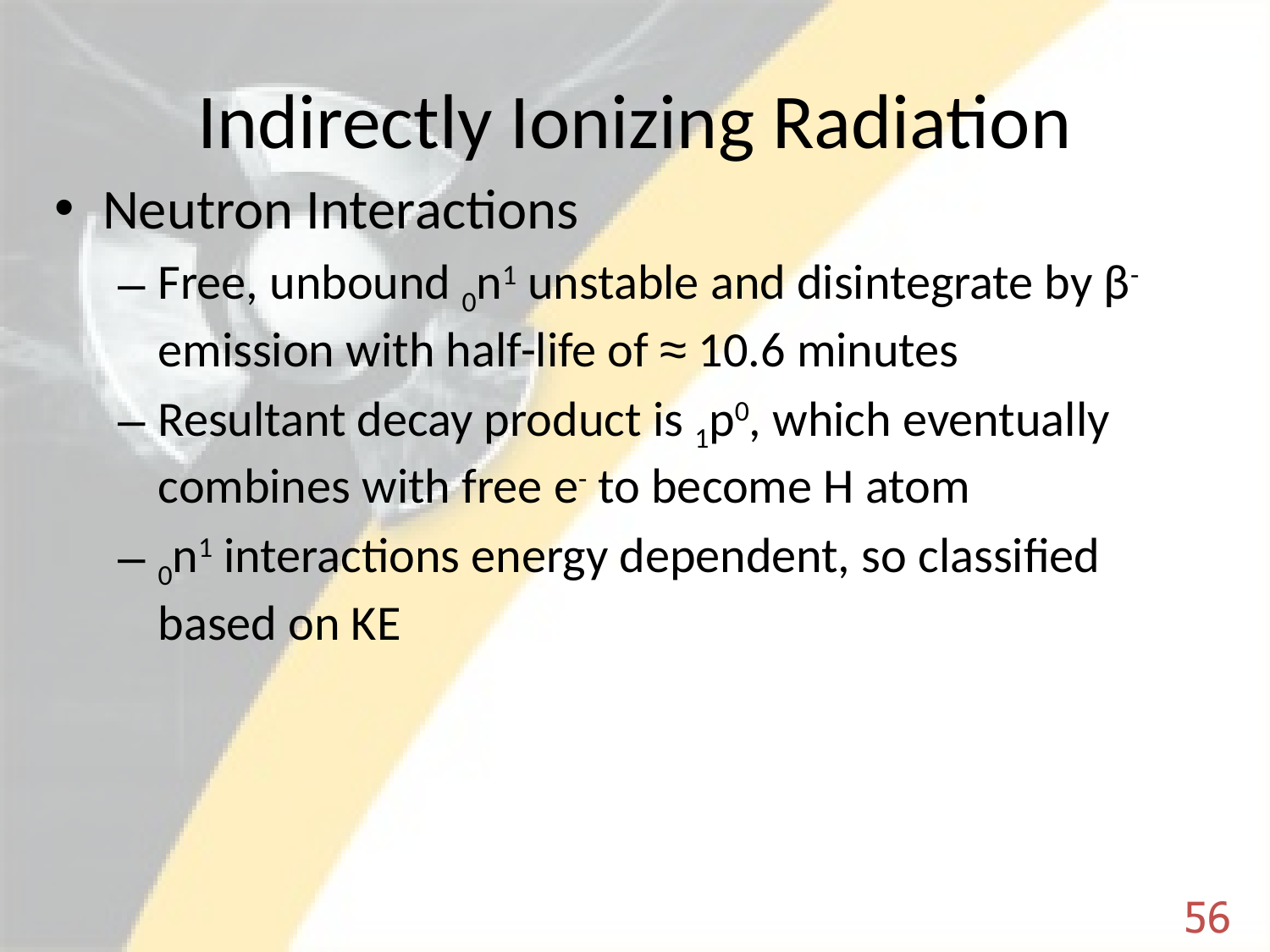

# Indirectly Ionizing Radiation
Neutron Interactions
Free, unbound 0n1 unstable and disintegrate by β- emission with half-life of ≈ 10.6 minutes
Resultant decay product is 1p0, which eventually combines with free e- to become H atom
0n1 interactions energy dependent, so classified based on KE